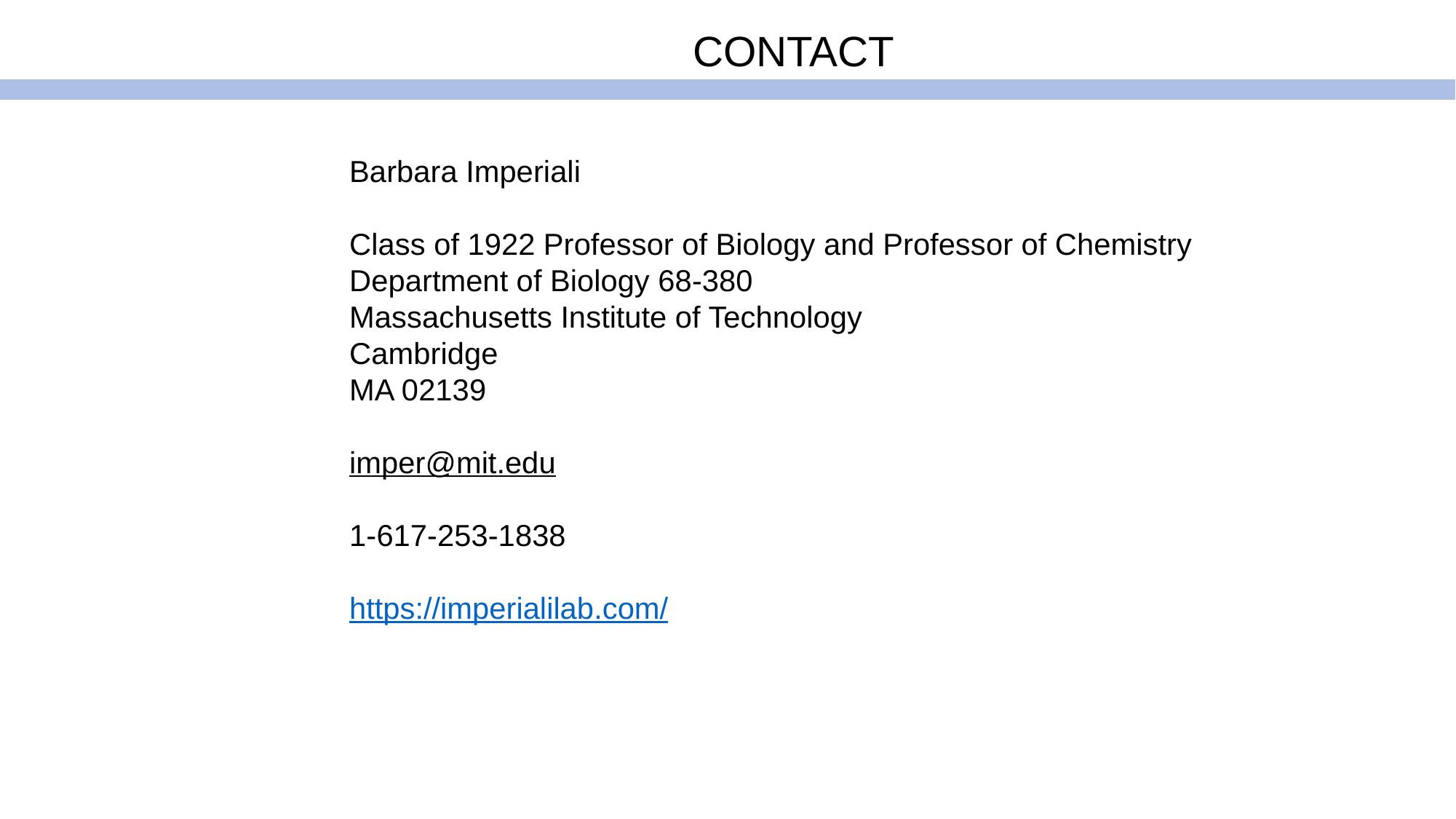

CONTACT
Barbara Imperiali

Class of 1922 Professor of Biology and Professor of Chemistry
Department of Biology 68-380
Massachusetts Institute of Technology
Cambridge
MA 02139

imper@mit.edu

1-617-253-1838

https://imperialilab.com/